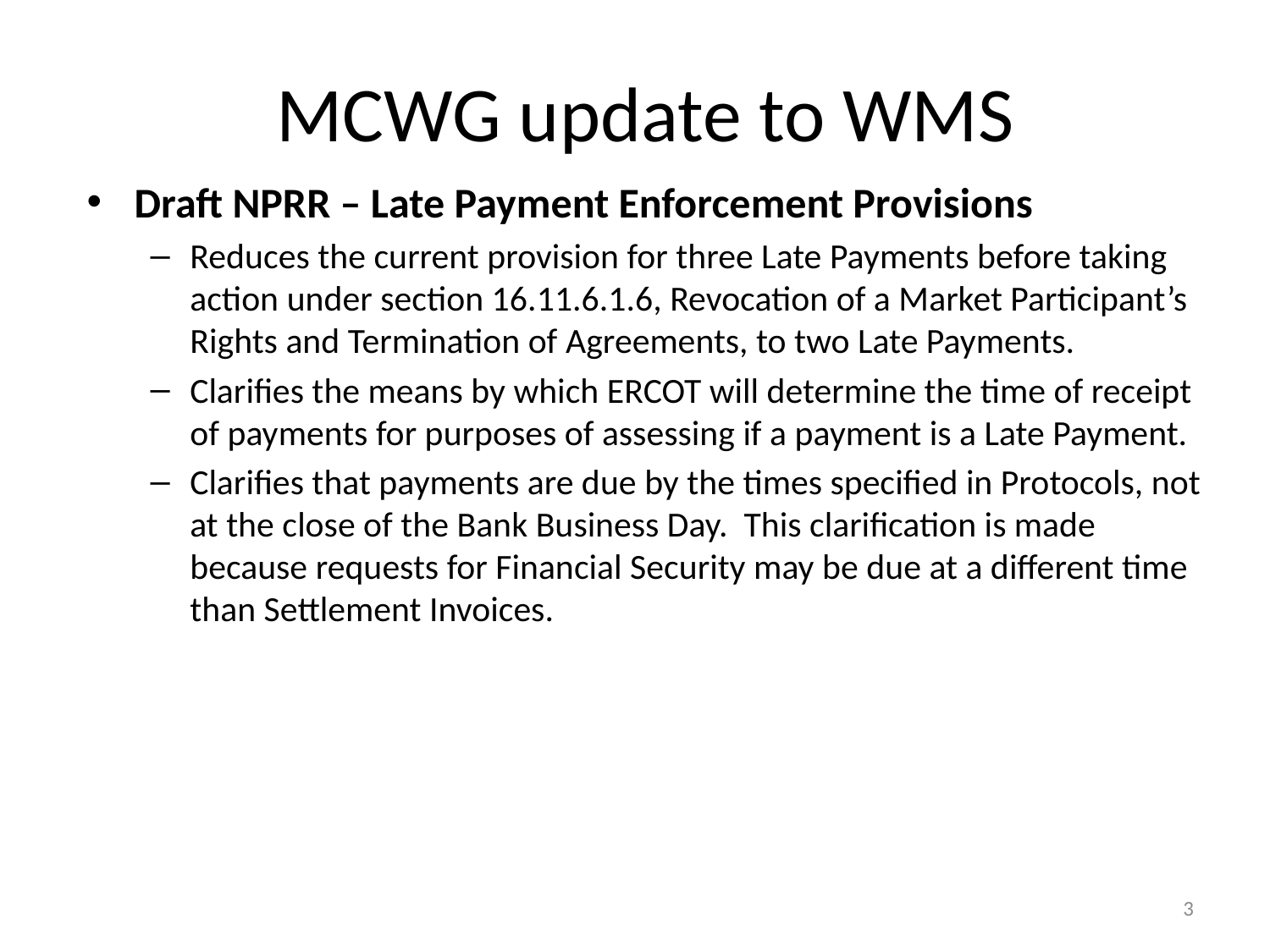

# MCWG update to WMS
Draft NPRR – Late Payment Enforcement Provisions
Reduces the current provision for three Late Payments before taking action under section 16.11.6.1.6, Revocation of a Market Participant’s Rights and Termination of Agreements, to two Late Payments.
Clarifies the means by which ERCOT will determine the time of receipt of payments for purposes of assessing if a payment is a Late Payment.
Clarifies that payments are due by the times specified in Protocols, not at the close of the Bank Business Day.  This clarification is made because requests for Financial Security may be due at a different time than Settlement Invoices.
3